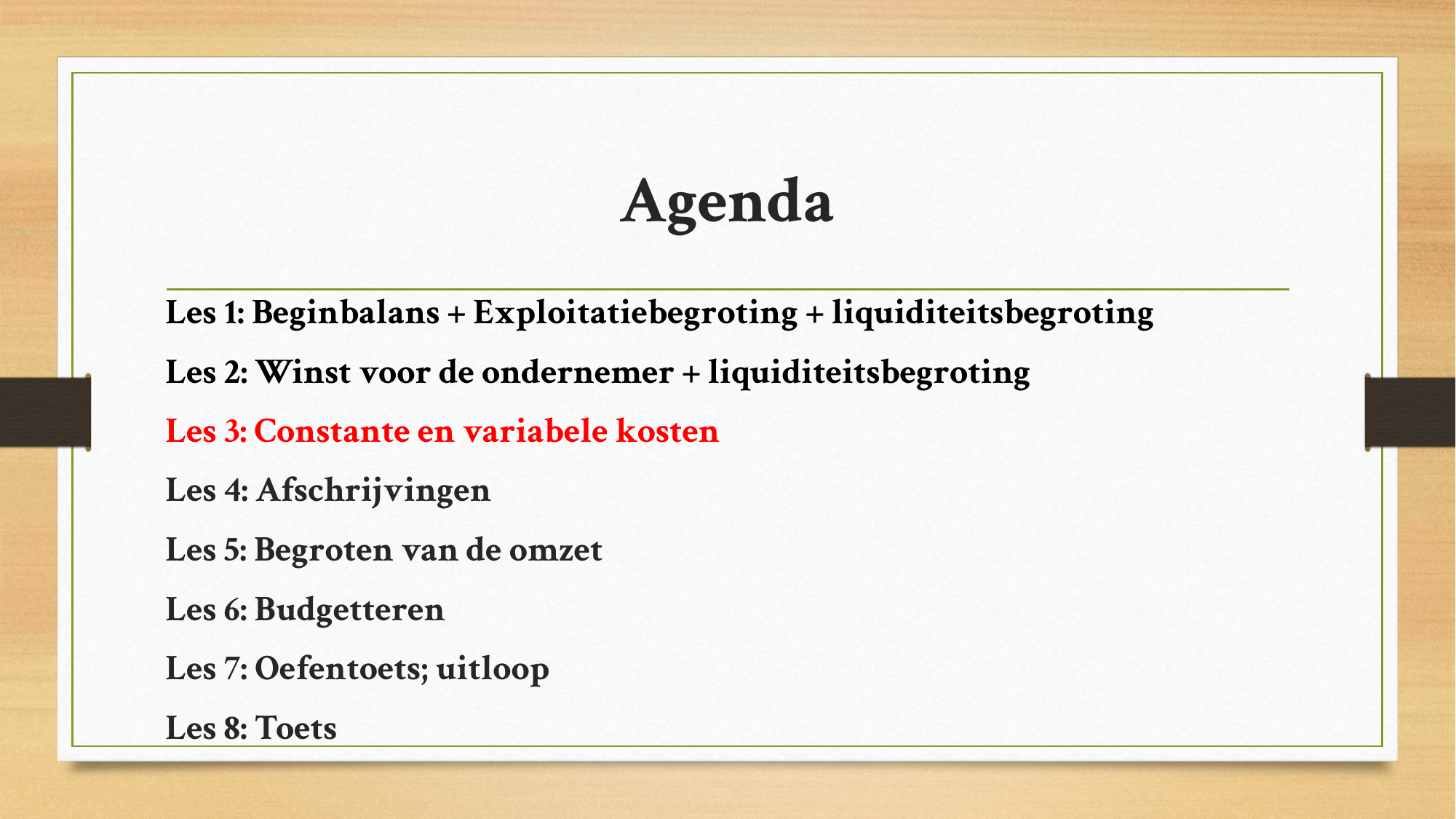

# Agenda
Les 1: Beginbalans + Exploitatiebegroting + liquiditeitsbegroting
Les 2: Winst voor de ondernemer + liquiditeitsbegroting
Les 3: Constante en variabele kosten
Les 4: Afschrijvingen
Les 5: Begroten van de omzet
Les 6: Budgetteren
Les 7: Oefentoets; uitloop
Les 8: Toets